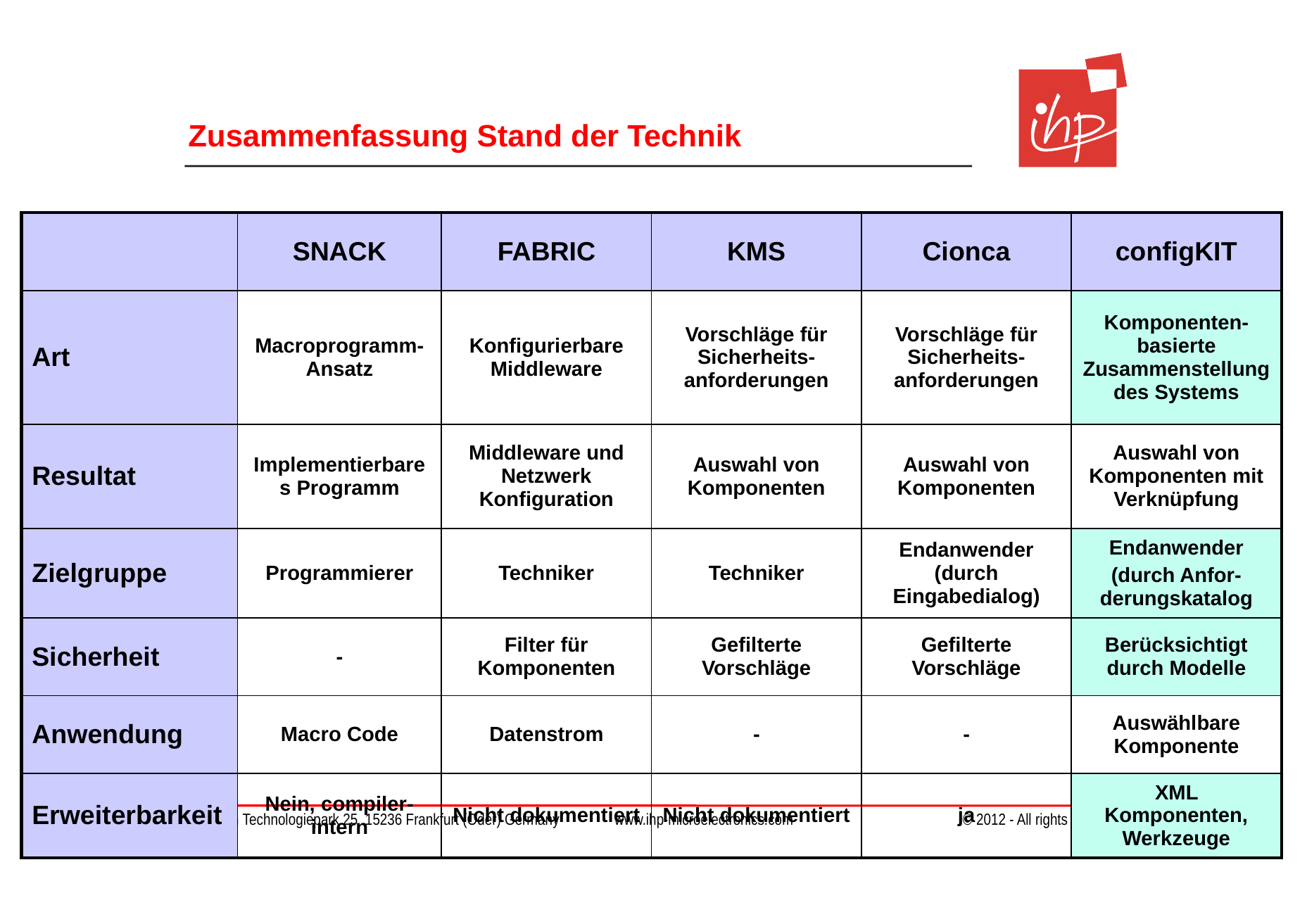

# Zusammenfassung Stand der Technik
|  | SNACK | FABRIC | KMS | Cionca | configKIT |
| --- | --- | --- | --- | --- | --- |
| Art | Macroprogramm- Ansatz | Konfigurierbare Middleware | Vorschläge für Sicherheits-anforderungen | Vorschläge für Sicherheits-anforderungen | Komponenten-basierte Zusammenstellung des Systems |
| Resultat | Implementierbares Programm | Middleware und Netzwerk Konfiguration | Auswahl von Komponenten | Auswahl von Komponenten | Auswahl von Komponenten mit Verknüpfung |
| Zielgruppe | Programmierer | Techniker | Techniker | Endanwender (durch Eingabedialog) | Endanwender (durch Anfor-derungskatalog |
| Sicherheit | - | Filter für Komponenten | Gefilterte Vorschläge | Gefilterte Vorschläge | Berücksichtigt durch Modelle |
| Anwendung | Macro Code | Datenstrom | - | - | Auswählbare Komponente |
| Erweiterbarkeit | Nein, compiler-intern | Nicht dokumentiert | Nicht dokumentiert | ja | XML Komponenten, Werkzeuge |